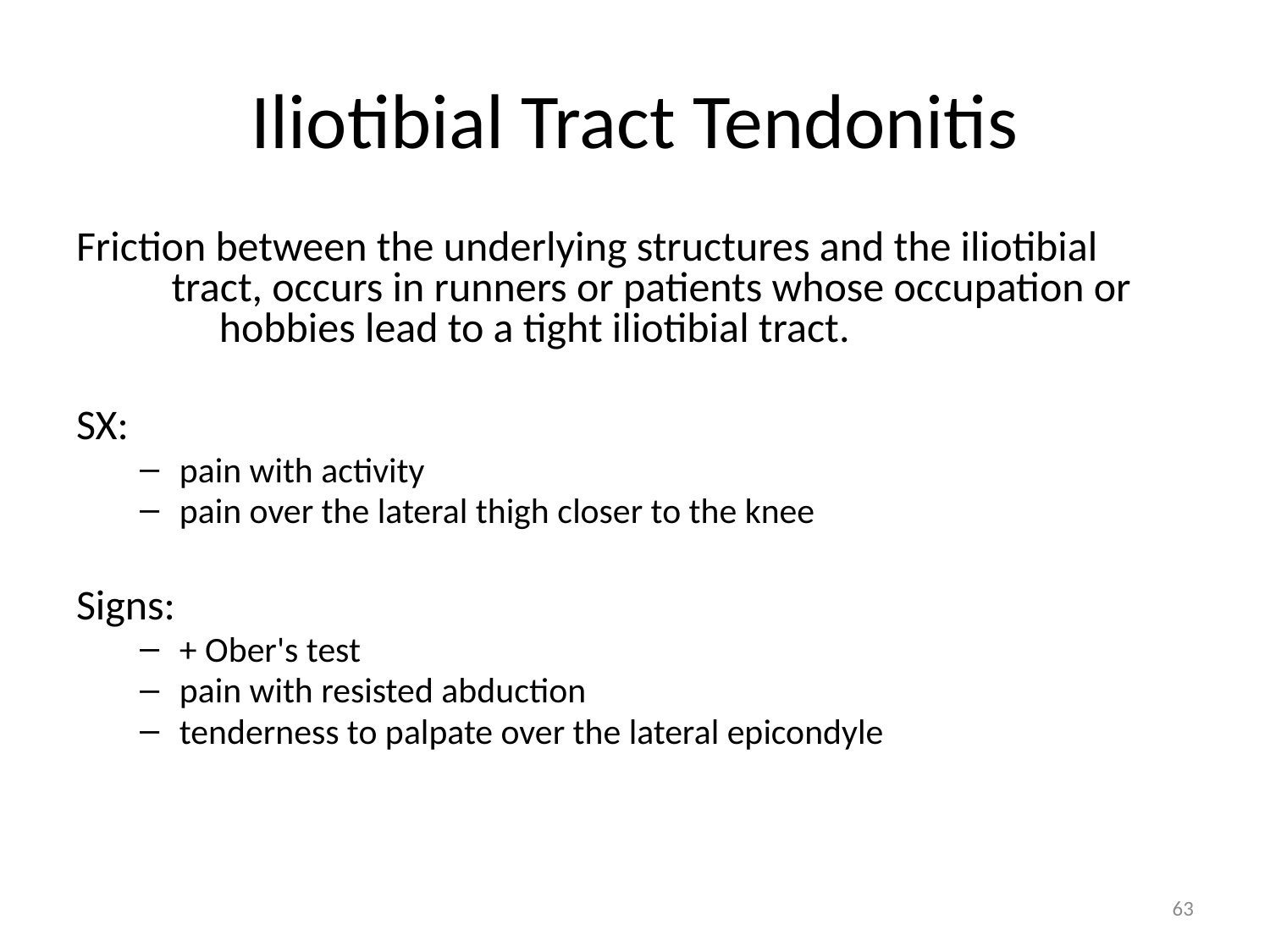

# Iliotibial Tract Tendonitis
Friction between the underlying structures and the iliotibial                tract, occurs in runners or patients whose occupation or                 hobbies lead to a tight iliotibial tract.

SX:
pain with activity
pain over the lateral thigh closer to the knee

Signs:
+ Ober's test
pain with resisted abduction
tenderness to palpate over the lateral epicondyle

63